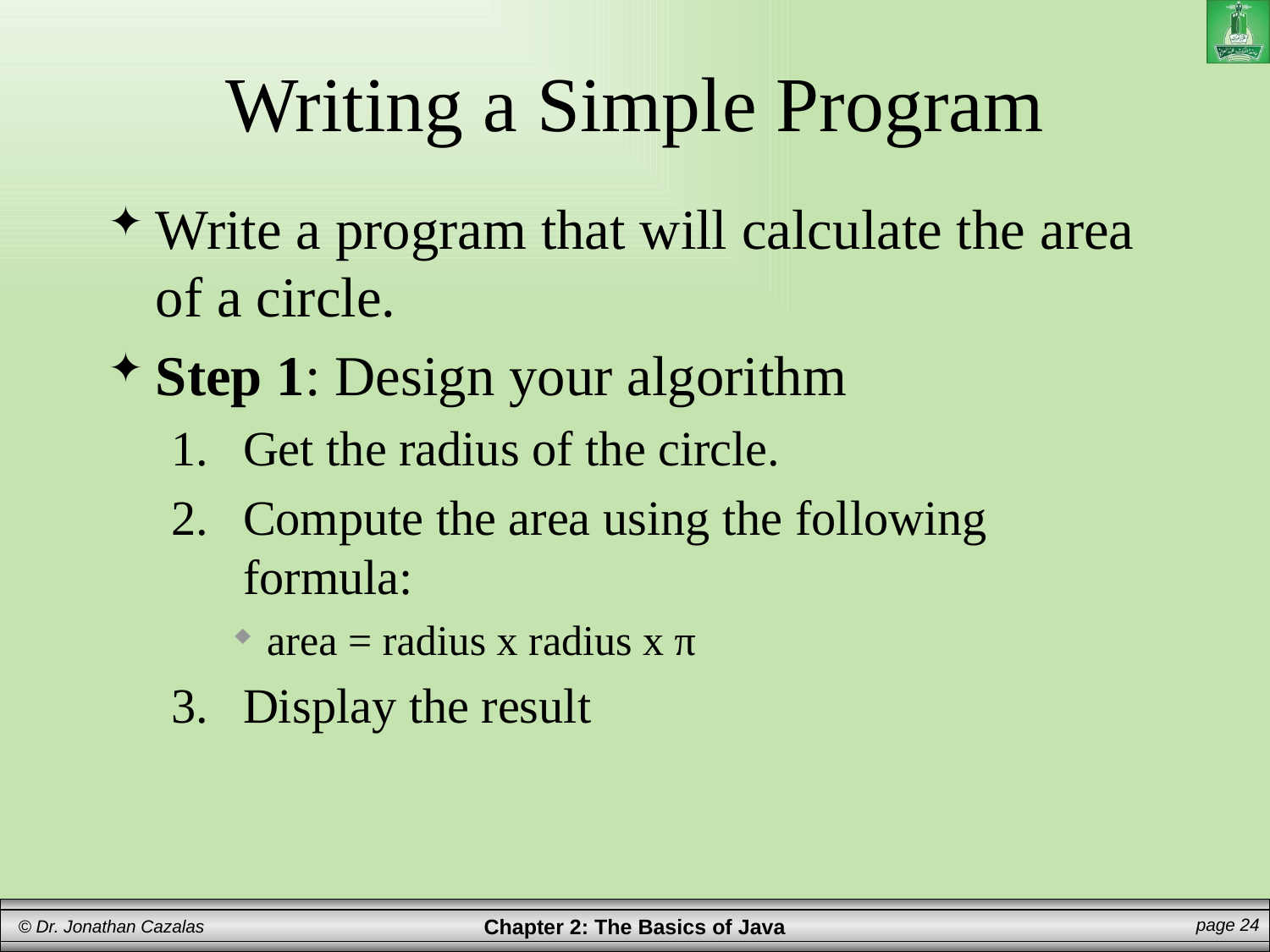

# Writing a Simple Program
Write a program that will calculate the area of a circle.
Step 1: Design your algorithm
Get the radius of the circle.
Compute the area using the following formula:
area = radius x radius x π
Display the result